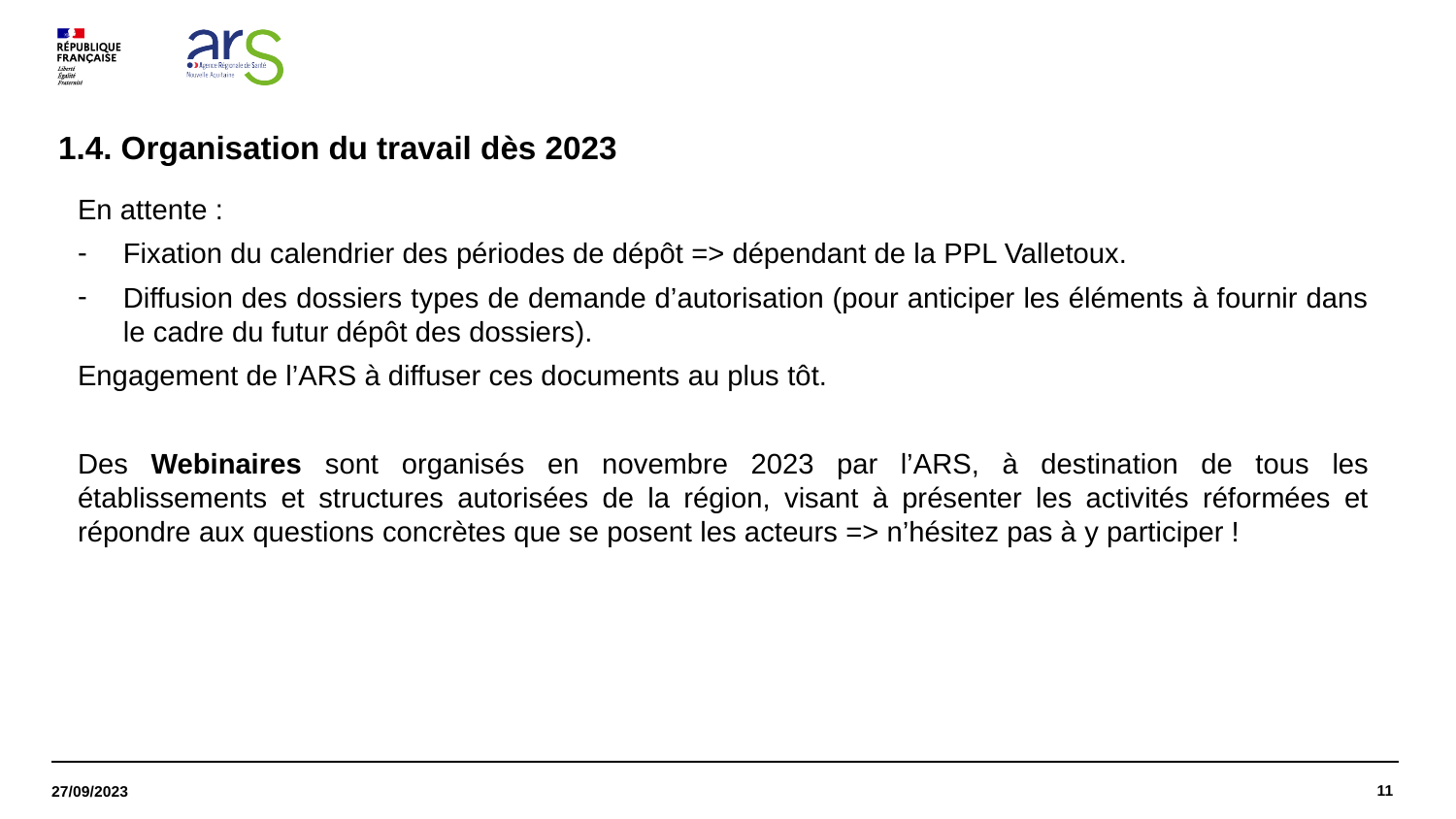

1.4. Organisation du travail dès 2023
En attente :
Fixation du calendrier des périodes de dépôt => dépendant de la PPL Valletoux.
Diffusion des dossiers types de demande d’autorisation (pour anticiper les éléments à fournir dans le cadre du futur dépôt des dossiers).
Engagement de l’ARS à diffuser ces documents au plus tôt.

Des Webinaires sont organisés en novembre 2023 par l’ARS, à destination de tous les établissements et structures autorisées de la région, visant à présenter les activités réformées et répondre aux questions concrètes que se posent les acteurs => n’hésitez pas à y participer !
11
27/09/2023